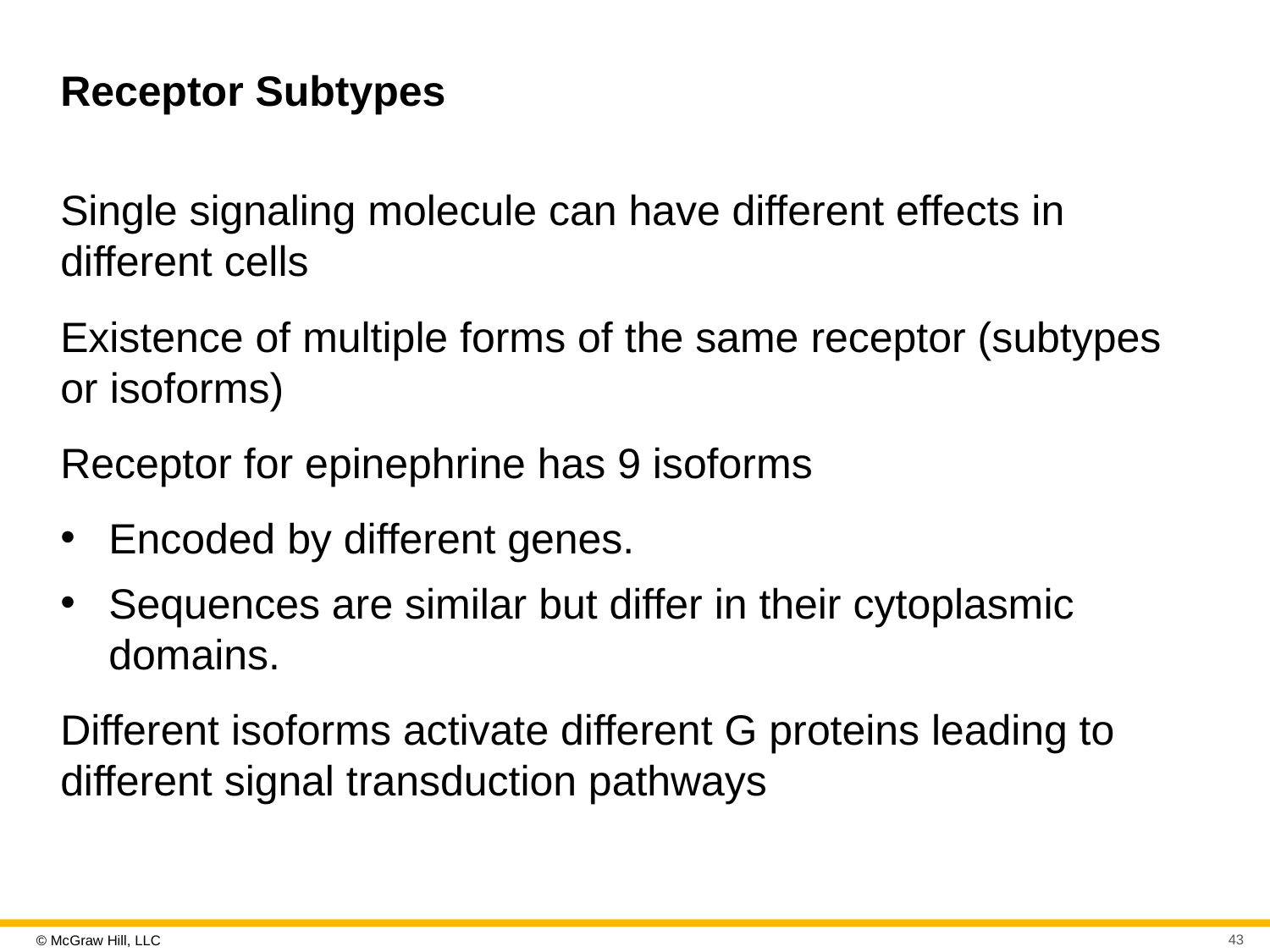

# Receptor Subtypes
Single signaling molecule can have different effects in different cells
Existence of multiple forms of the same receptor (subtypes or isoforms)
Receptor for epinephrine has 9 isoforms
Encoded by different genes.
Sequences are similar but differ in their cytoplasmic domains.
Different isoforms activate different G proteins leading to different signal transduction pathways
43